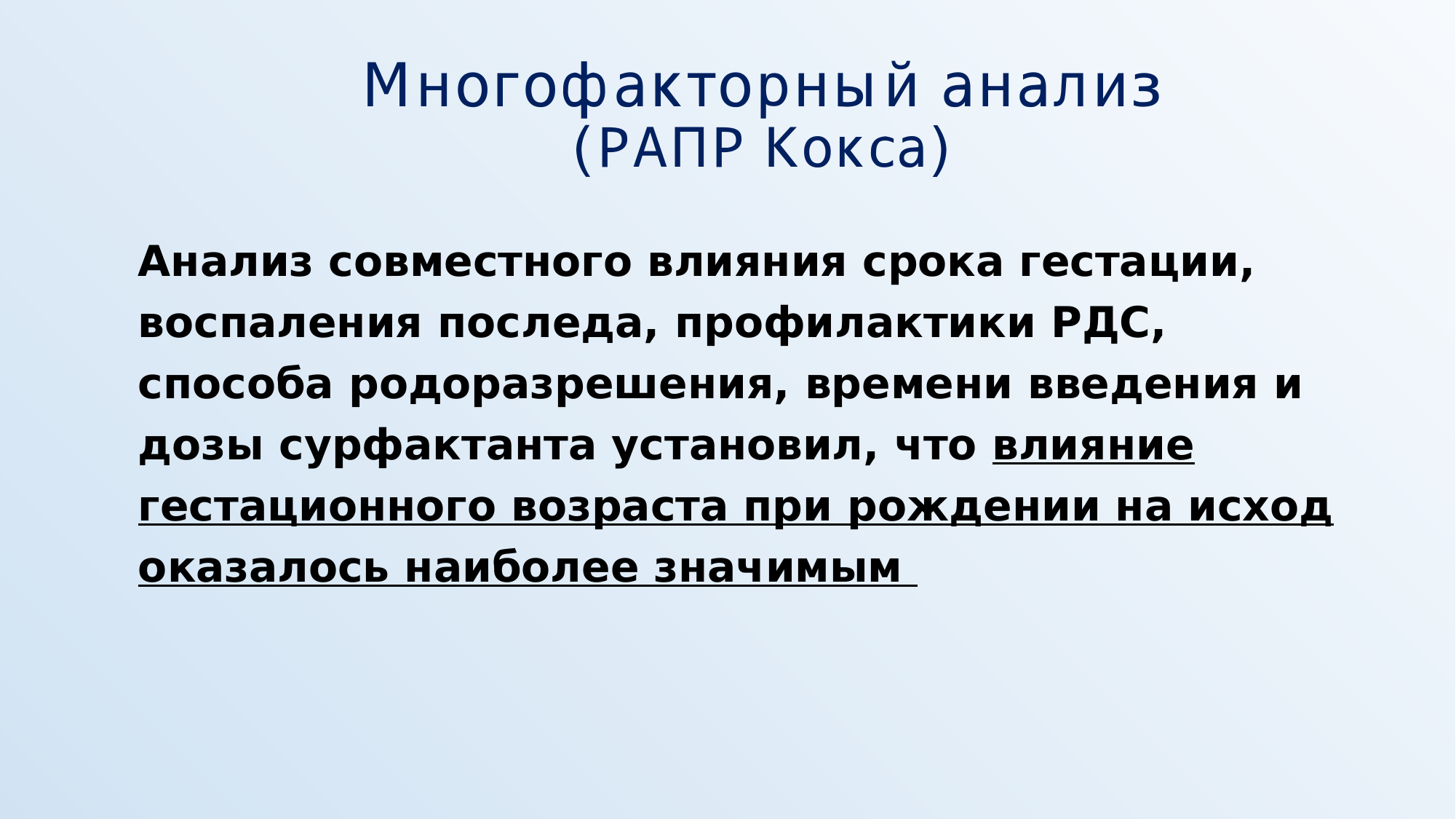

# Многофакторный анализ (РАПР Кокса)
	Анализ совместного влияния срока гестации, воспаления последа, профилактики РДС, способа родоразрешения, времени введения и дозы сурфактанта установил, что влияние гестационного возраста при рождении на исход оказалось наиболее значимым